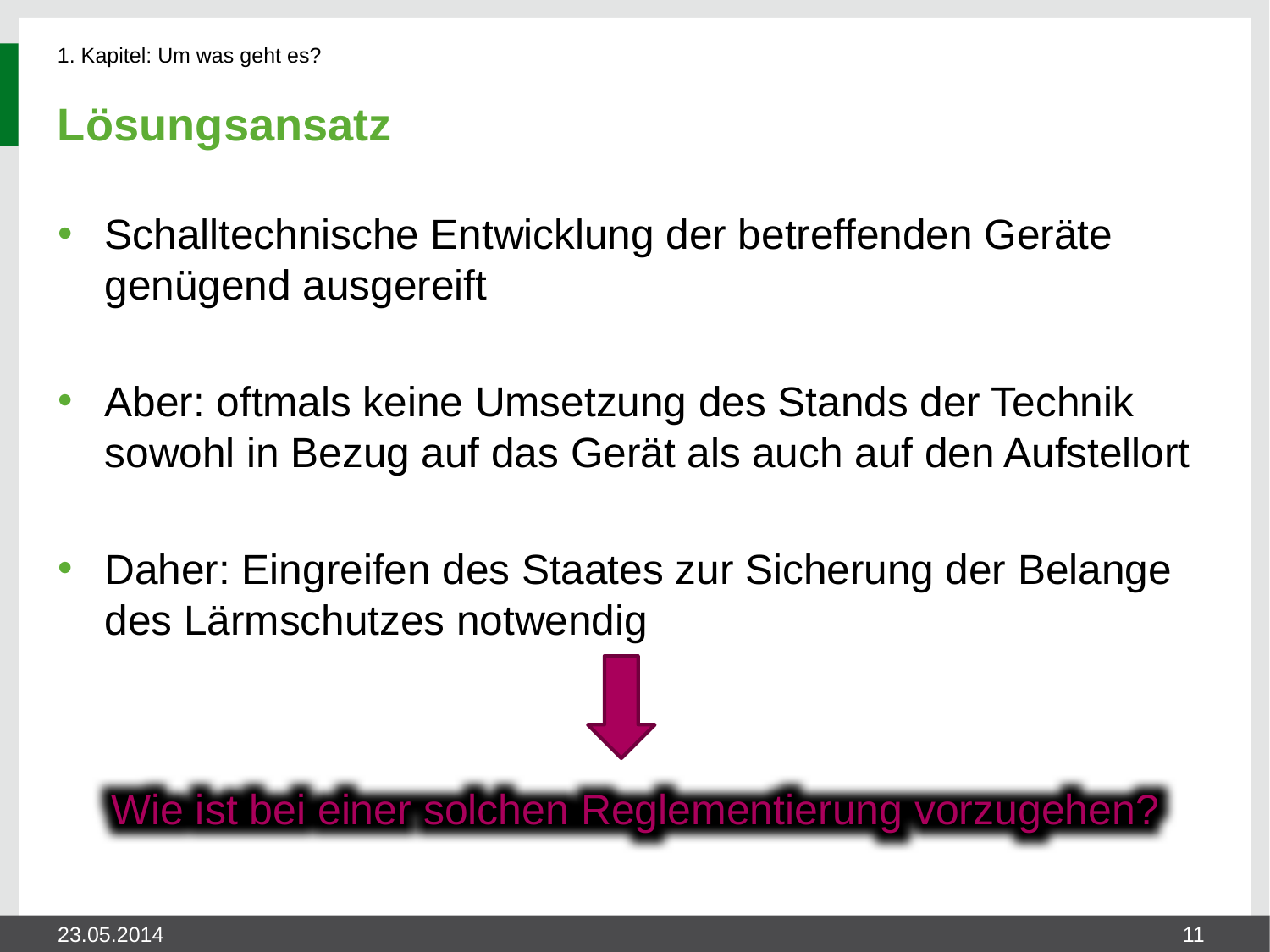

1. Kapitel: Um was geht es?

# Lösungsansatz
Schalltechnische Entwicklung der betreffenden Geräte genügend ausgereift

Aber: oftmals keine Umsetzung des Stands der Technik sowohl in Bezug auf das Gerät als auch auf den Aufstellort

Daher: Eingreifen des Staates zur Sicherung der Belange des Lärmschutzes notwendig

Wie ist bei einer solchen Reglementierung vorzugehen?
23.05.2014
11